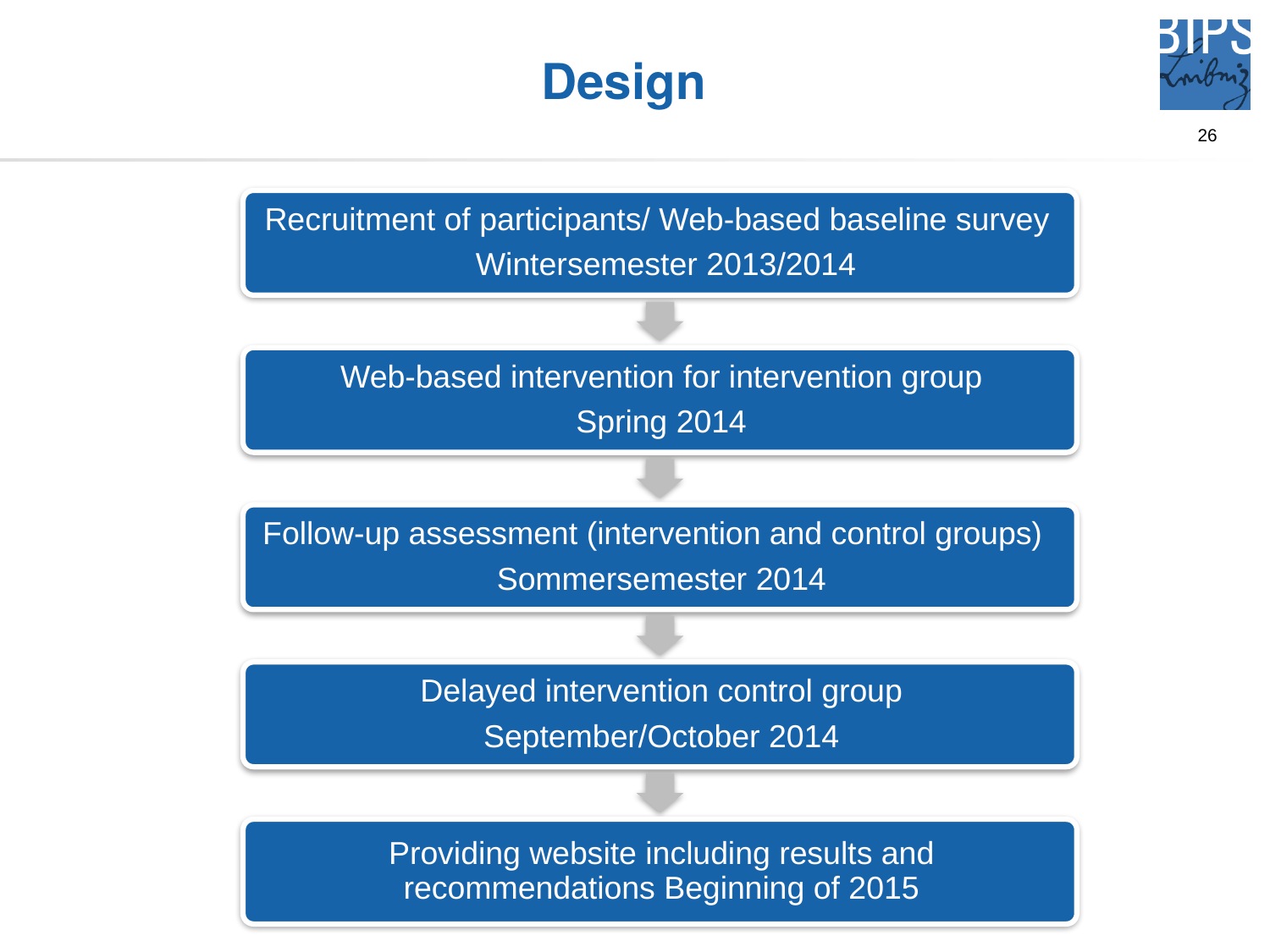

# Design

Recruitment of participants/ Web-based baseline survey
 Wintersemester 2013/2014

Web-based intervention for intervention group
Spring 2014

Follow-up assessment (intervention and control groups)
Sommersemester 2014

Delayed intervention control group
September/October 2014

Providing website including results and recommendations Beginning of 2015